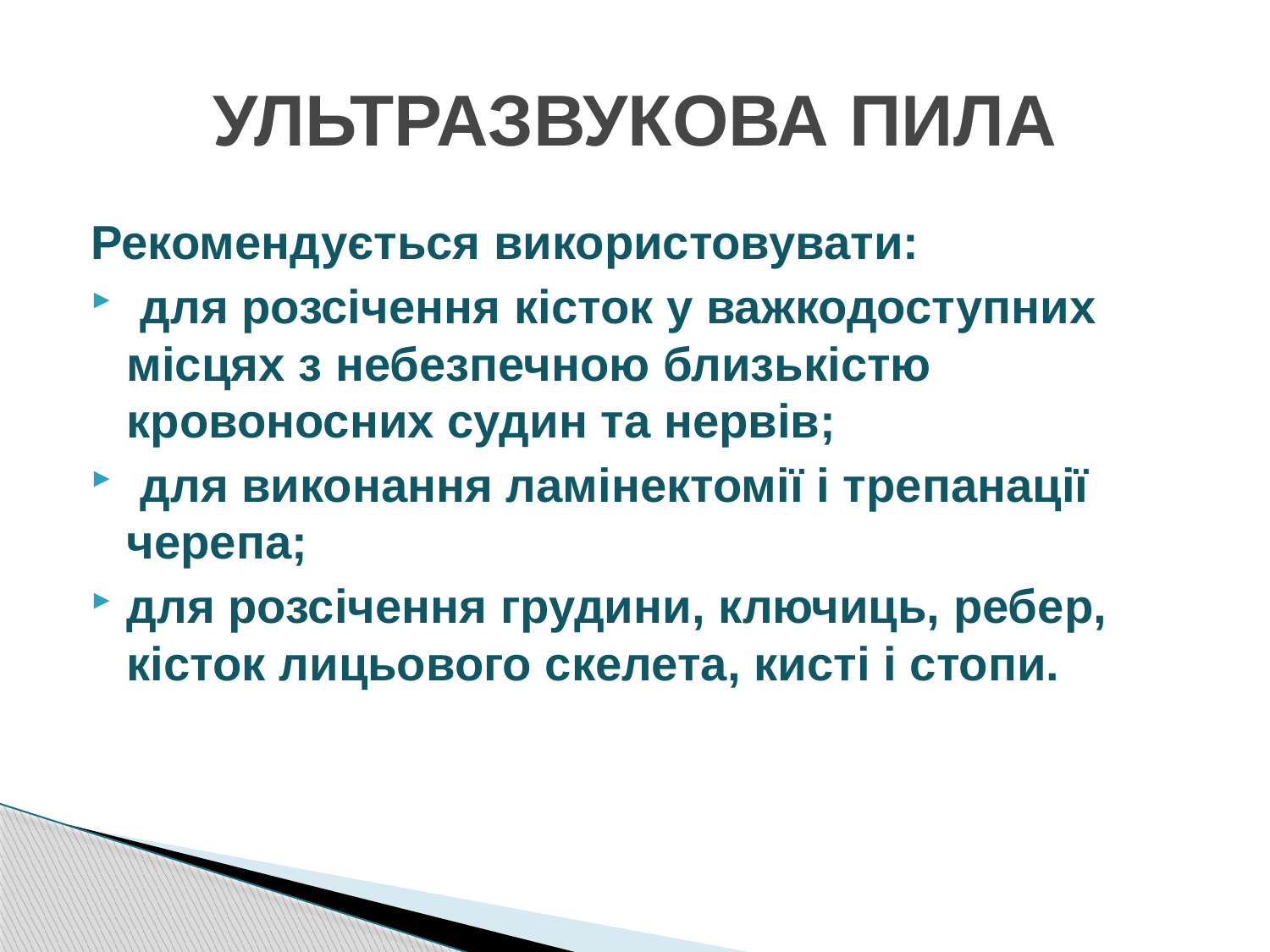

# УЛЬТРАЗВУКОВА ПИЛА
Рекомендується використовувати:
 для розсічення кісток у важкодоступних місцях з небезпечною близькістю кровоносних судин та нервів;
 для виконання ламінектомії і трепанації черепа;
для розсічення грудини, ключиць, ребер, кісток лицьового скелета, кисті і стопи.